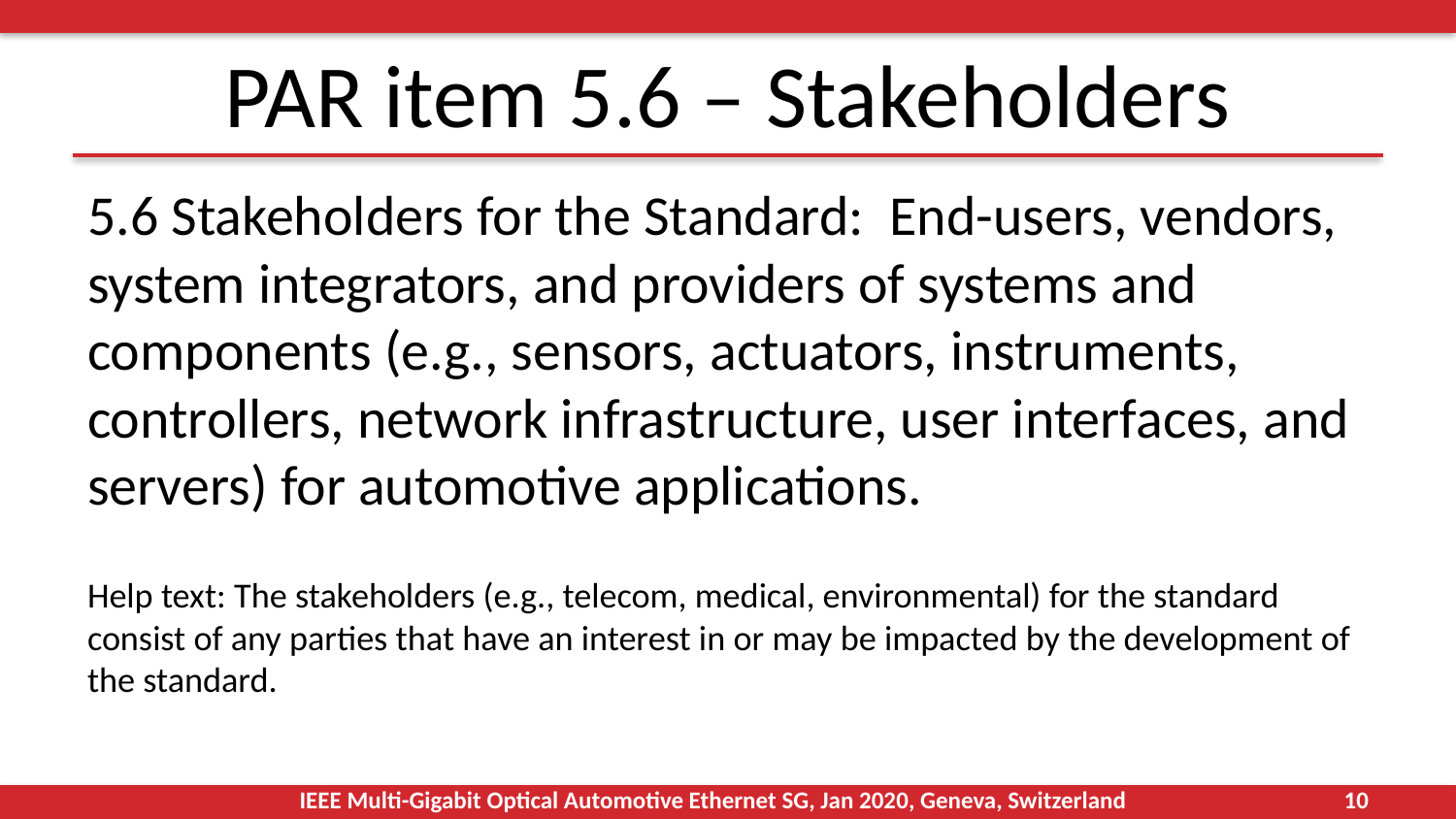

# PAR item 5.6 – Stakeholders
5.6 Stakeholders for the Standard:  End-users, vendors, system integrators, and providers of systems and components (e.g., sensors, actuators, instruments, controllers, network infrastructure, user interfaces, and servers) for automotive applications.

Help text: The stakeholders (e.g., telecom, medical, environmental) for the standard consist of any parties that have an interest in or may be impacted by the development of the standard.
IEEE Multi-Gigabit Optical Automotive Ethernet SG, Jan 2020, Geneva, Switzerland
10